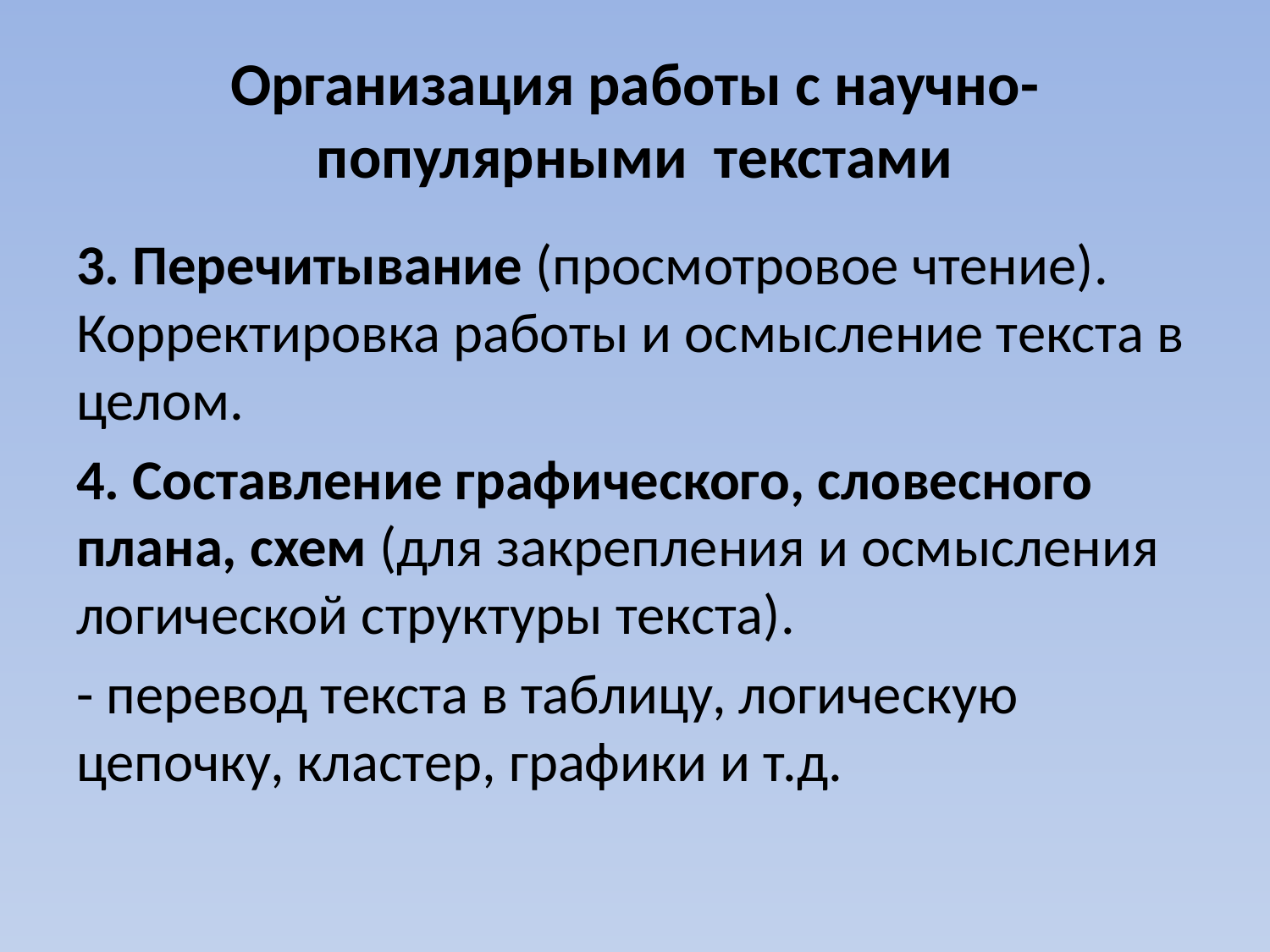

# Организация работы с научно-популярными  текстами
3. Перечитывание (просмотровое чтение). Корректировка работы и осмысление текста в целом.
4. Составление графического, сло­весного плана, схем (для закрепле­ния и осмысления логической струк­туры текста).
- перевод текста в таблицу, логическую цепочку, кластер, графики и т.д.